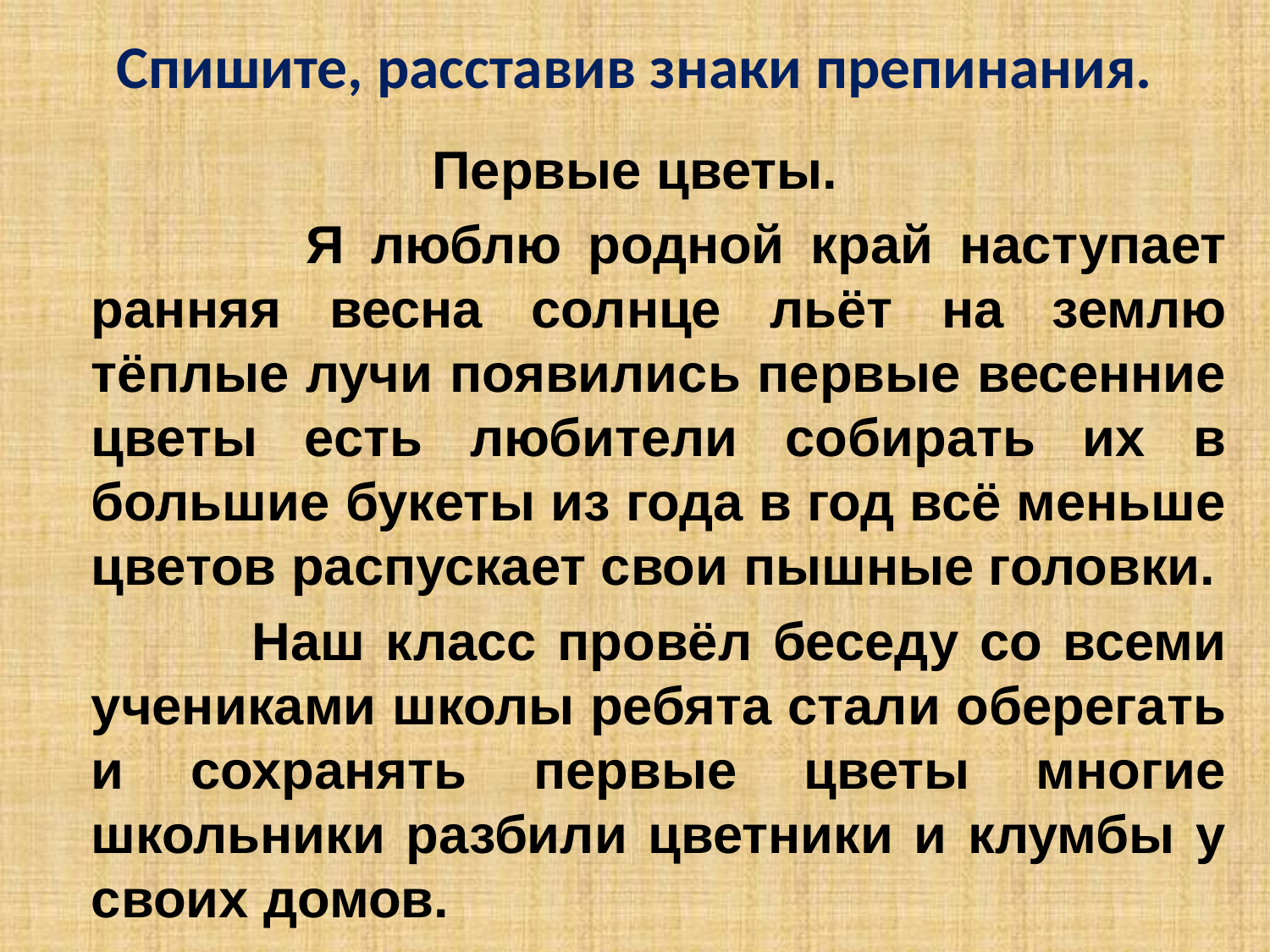

# Спишите, расставив знаки препинания.
Первые цветы.
          Я люблю родной край наступает ранняя весна солнце льёт на землю тёплые лучи появились первые весенние цветы есть любители собирать их в большие букеты из года в год всё меньше цветов распускает свои пышные головки.
          Наш класс провёл беседу со всеми учениками школы ребята стали оберегать и сохранять первые цветы многие школьники разбили цветники и клумбы у своих домов.